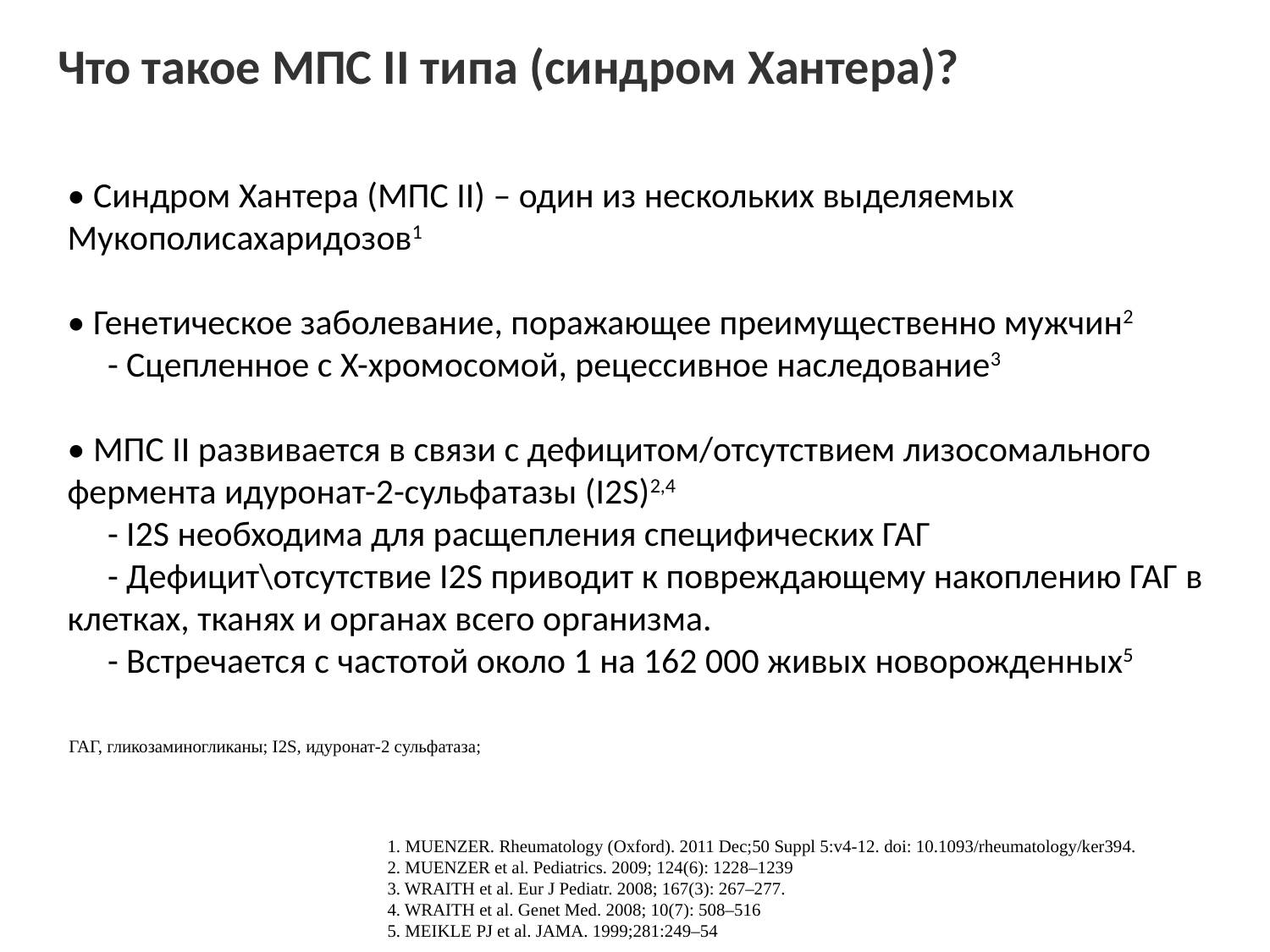

# Что такое МПС II типа (синдром Хантера)?
• Синдром Хантера (МПС II) – один из нескольких выделяемых
Мукополисахаридозов1

• Генетическое заболевание, поражающее преимущественно мужчин2
     - Сцепленное с X-хромосомой, рецессивное наследование3

• МПС II развивается в связи с дефицитом/отсутствием лизосомального фермента идуронат-2-сульфатазы (I2S)2,4
     - I2S необходима для расщепления специфических ГАГ
     - Дефицит\отсутствие I2S приводит к повреждающему накоплению ГАГ в  клетках, тканях и органах всего организма.
     - Встречается с частотой около 1 на 162 000 живых новорожденных5
ГАГ, гликозаминогликаны; I2S, идуронат-2 сульфатаза;
1. MUENZER. Rheumatology (Oxford). 2011 Dec;50 Suppl 5:v4-12. doi: 10.1093/rheumatology/ker394.
2. MUENZER et al. Pediatrics. 2009; 124(6): 1228–1239
3. WRAITH et al. Eur J Pediatr. 2008; 167(3): 267–277.
4. WRAITH et al. Genet Med. 2008; 10(7): 508–516
5. MEIKLE PJ et al. JAMA. 1999;281:249–54